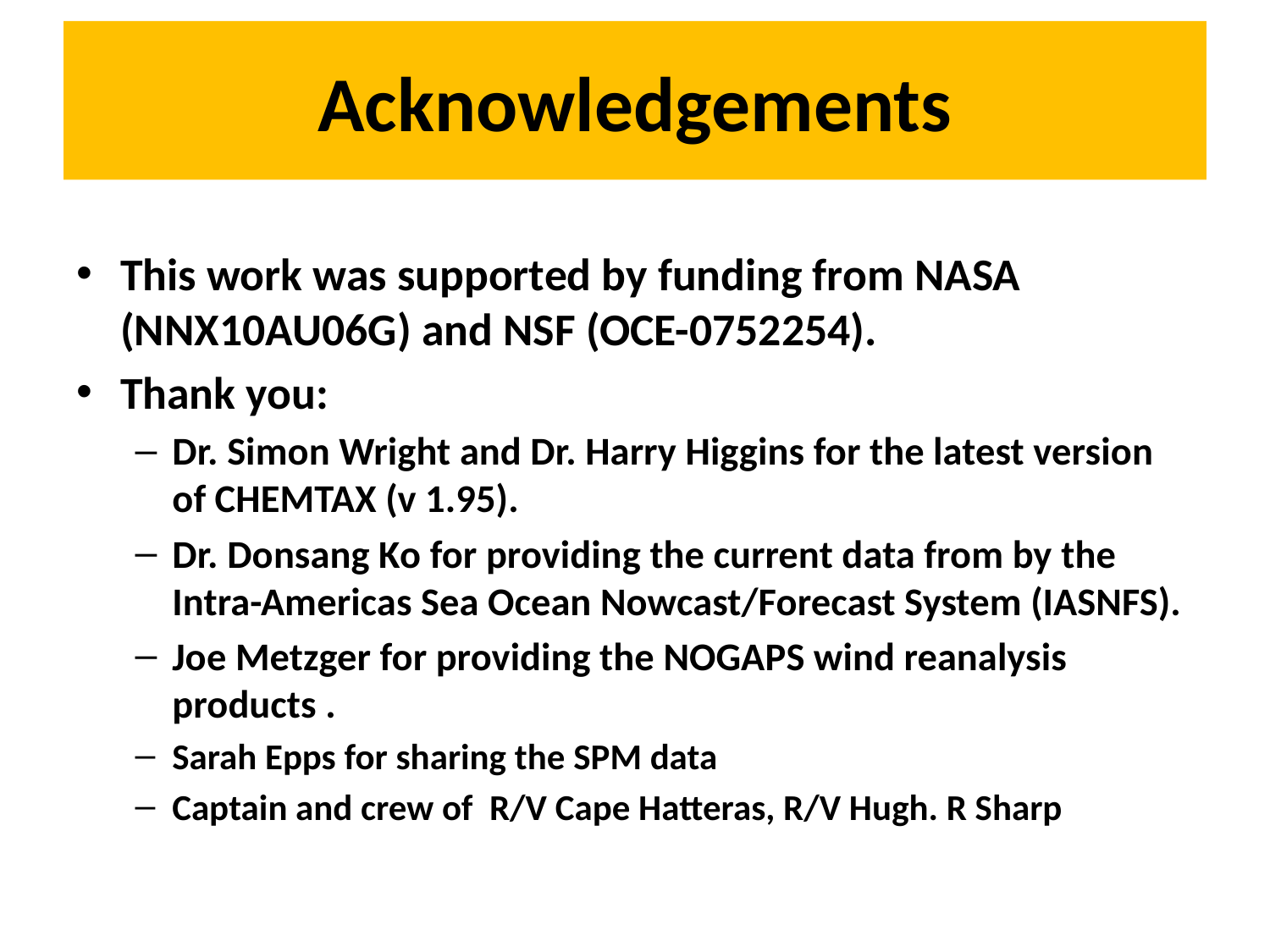

# Acknowledgements
This work was supported by funding from NASA (NNX10AU06G) and NSF (OCE-0752254).
Thank you:
Dr. Simon Wright and Dr. Harry Higgins for the latest version of CHEMTAX (v 1.95).
Dr. Donsang Ko for providing the current data from by the Intra-Americas Sea Ocean Nowcast/Forecast System (IASNFS).
Joe Metzger for providing the NOGAPS wind reanalysis products .
Sarah Epps for sharing the SPM data
Captain and crew of  R/V Cape Hatteras, R/V Hugh. R Sharp